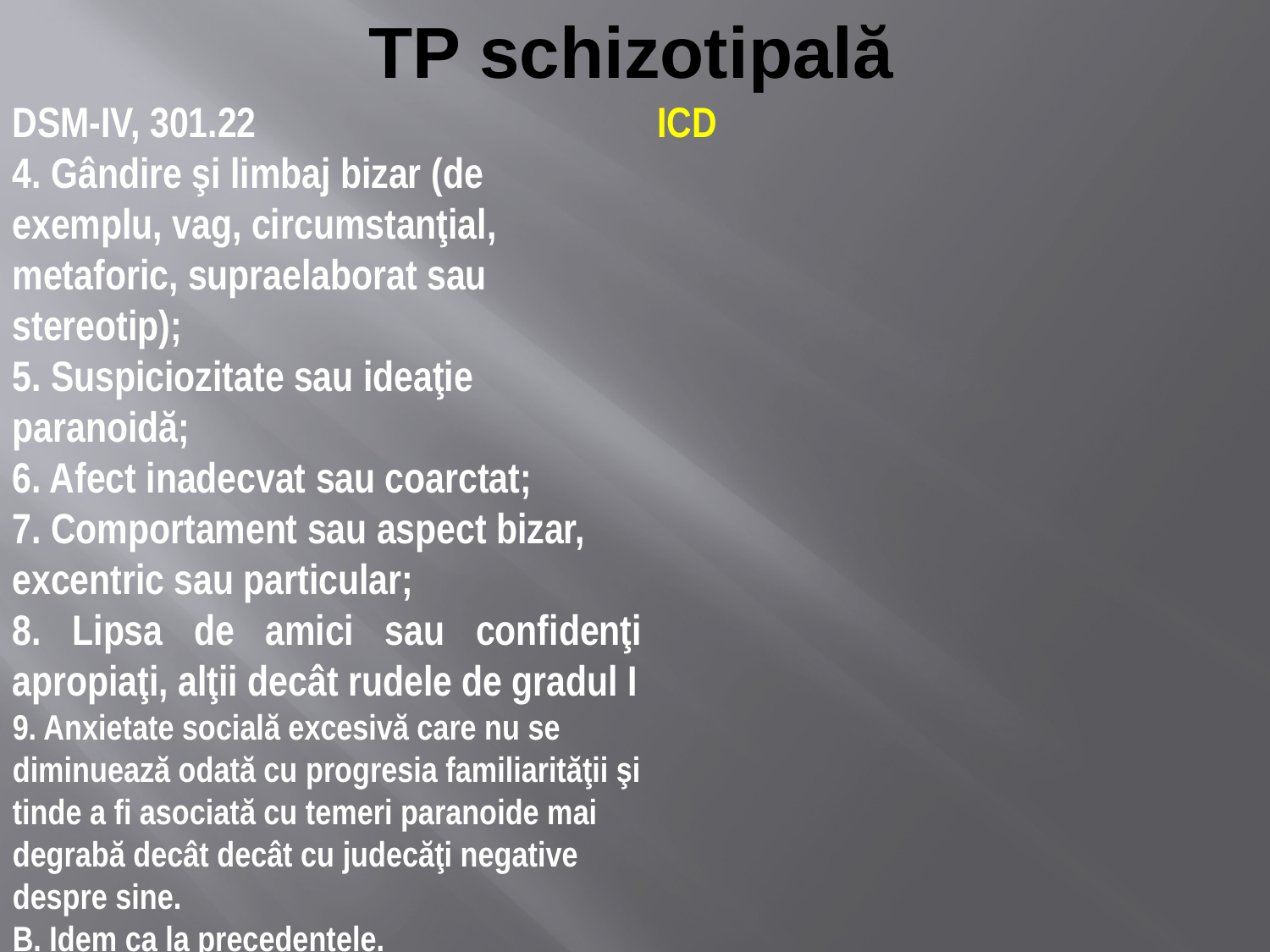

# TP schizotipală
DSM-IV, 301.22
4. Gândire şi limbaj bizar (de exemplu, vag, circumstanţial, metaforic, supraelaborat sau stereotip);
5. Suspiciozitate sau ideaţie paranoidă;
6. Afect inadecvat sau coarctat;
7. Comportament sau aspect bizar, excentric sau particular;
8. Lipsa de amici sau confidenţi apropiaţi, alţii decât rudele de gradul I
9. Anxietate socială excesivă care nu se diminuează odată cu progresia familiarităţii şi tinde a fi asociată cu temeri paranoide mai degrabă decât decât cu judecăţi negative despre sine.
B. Idem ca la precedentele.
ICD